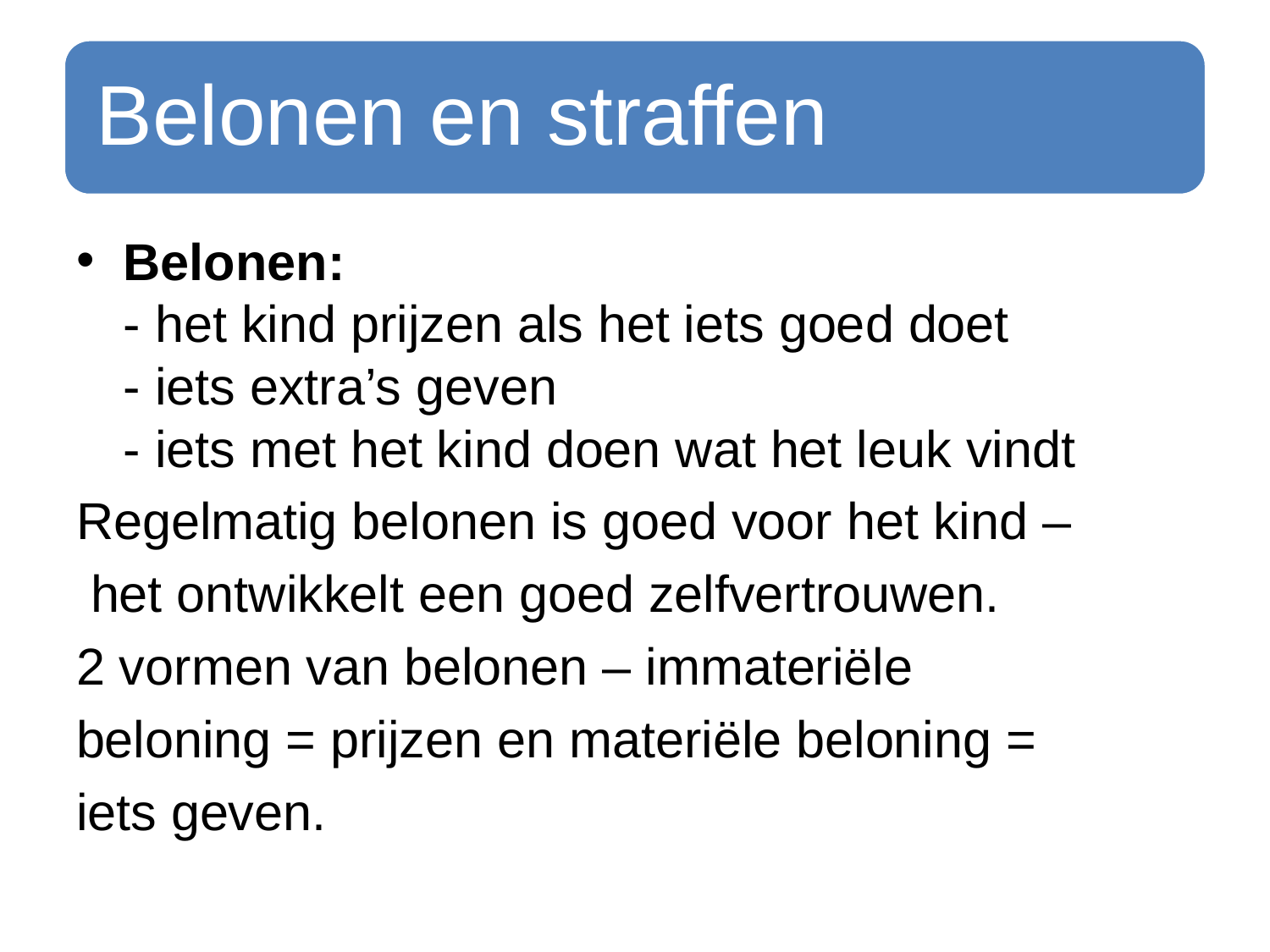

Belonen en straffen
Belonen:
- het kind prijzen als het iets goed doet
- iets extra’s geven
- iets met het kind doen wat het leuk vindt
Regelmatig belonen is goed voor het kind –
 het ontwikkelt een goed zelfvertrouwen.
2 vormen van belonen – immateriële
beloning = prijzen en materiële beloning =
iets geven.